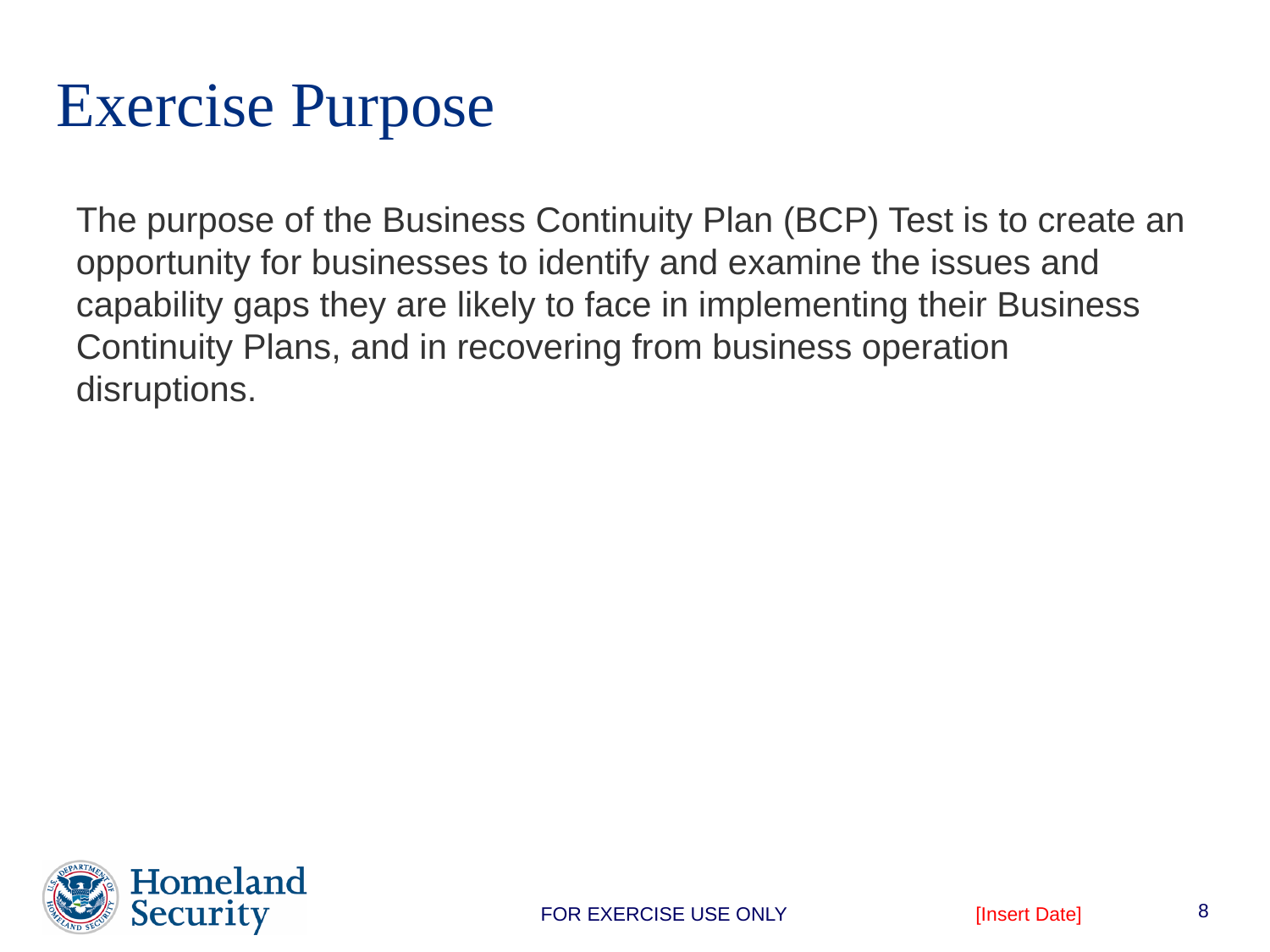

# Exercise Purpose
The purpose of the Business Continuity Plan (BCP) Test is to create an opportunity for businesses to identify and examine the issues and capability gaps they are likely to face in implementing their Business Continuity Plans, and in recovering from business operation disruptions.

8